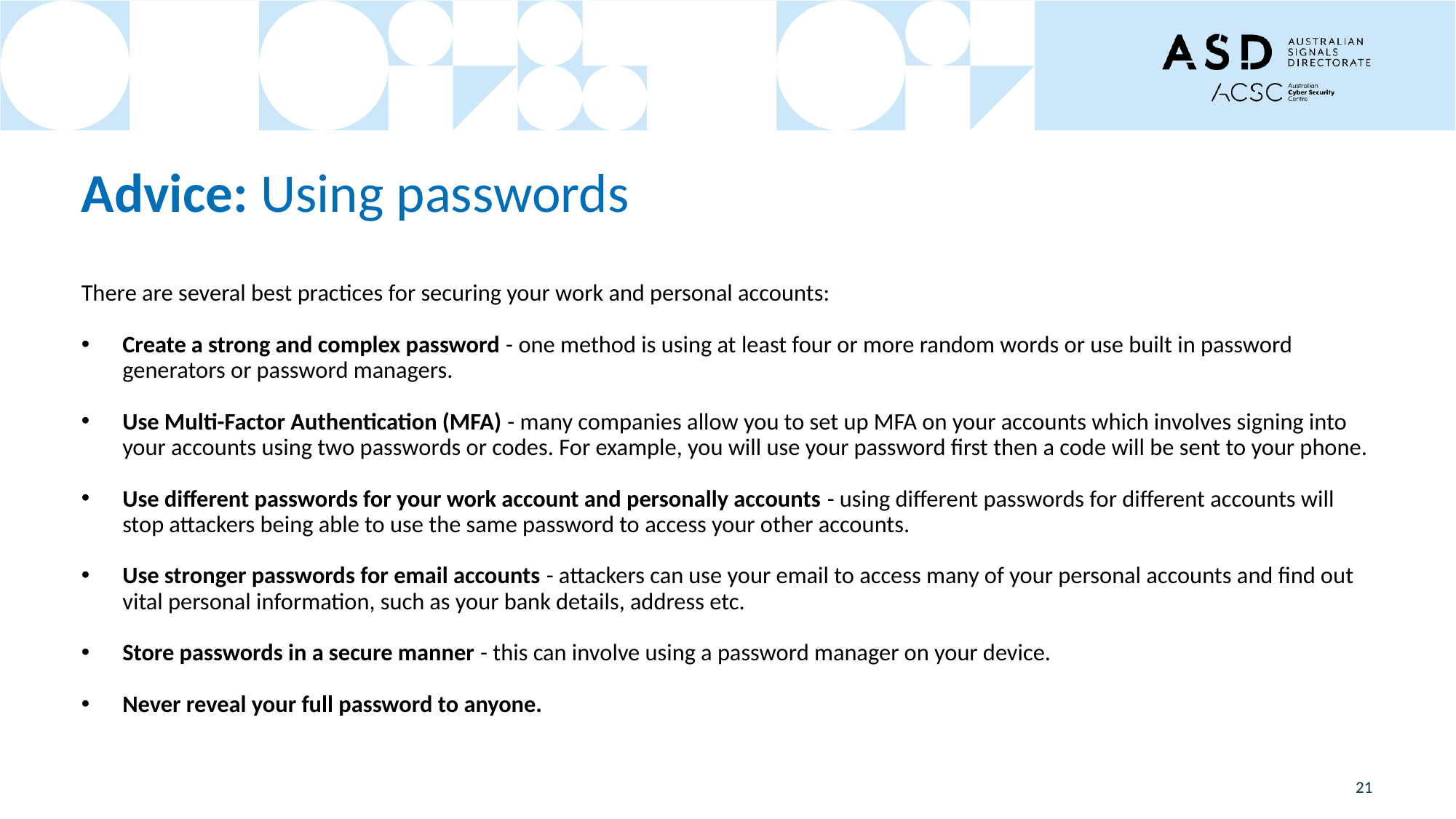

# Advice: Using passwords
There are several best practices for securing your work and personal accounts:
Create a strong and complex password - one method is using at least four or more random words or use built in password generators or password managers.
Use Multi-Factor Authentication (MFA) - many companies allow you to set up MFA on your accounts which involves signing into your accounts using two passwords or codes. For example, you will use your password first then a code will be sent to your phone.
Use different passwords for your work account and personally accounts - using different passwords for different accounts will stop attackers being able to use the same password to access your other accounts.
Use stronger passwords for email accounts - attackers can use your email to access many of your personal accounts and find out vital personal information, such as your bank details, address etc.
Store passwords in a secure manner - this can involve using a password manager on your device.
Never reveal your full password to anyone.
21